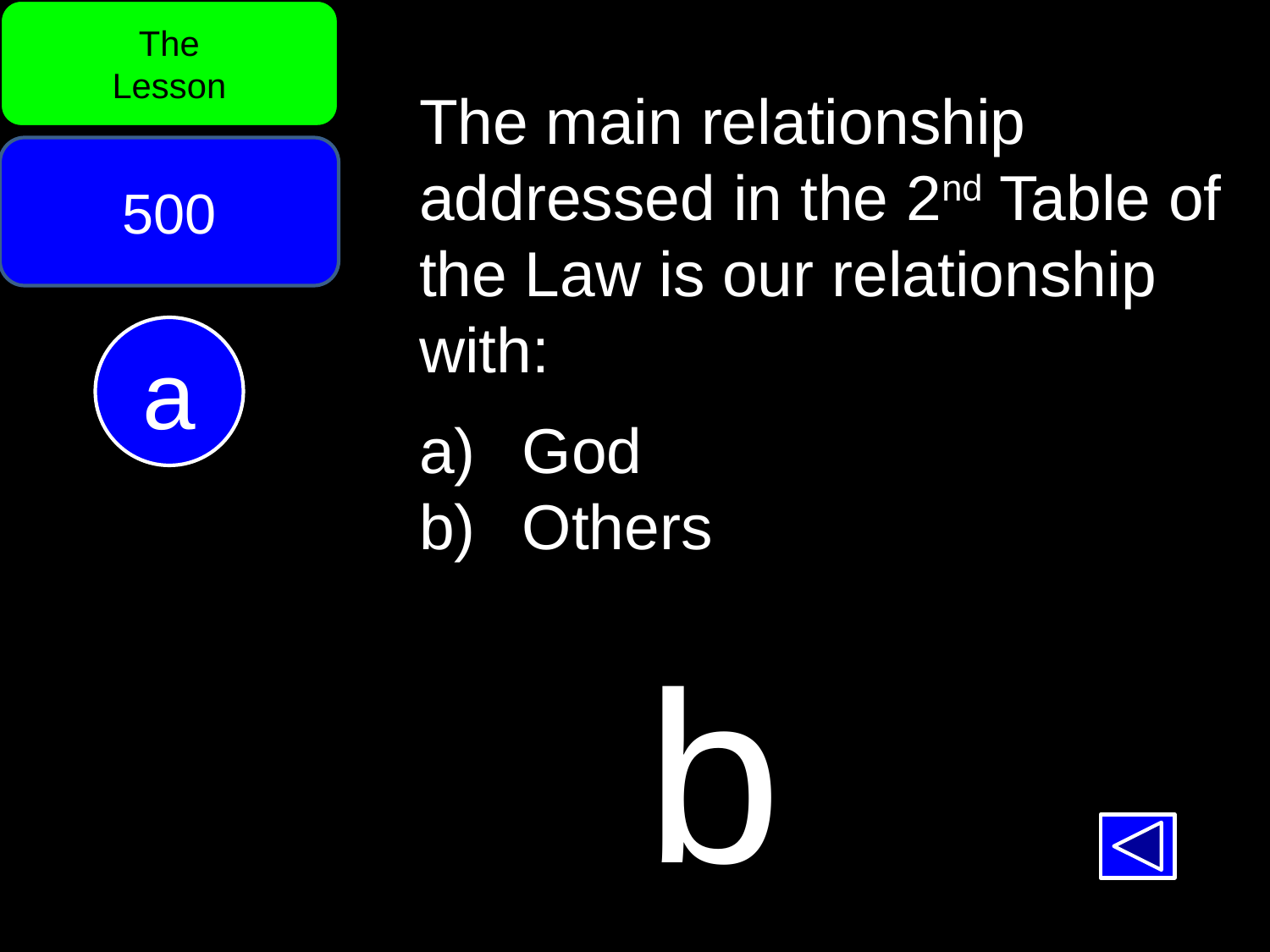

The
Lesson
The main relationship addressed in the 2nd Table of the Law is our relationship with:

God
Others
500
a
b